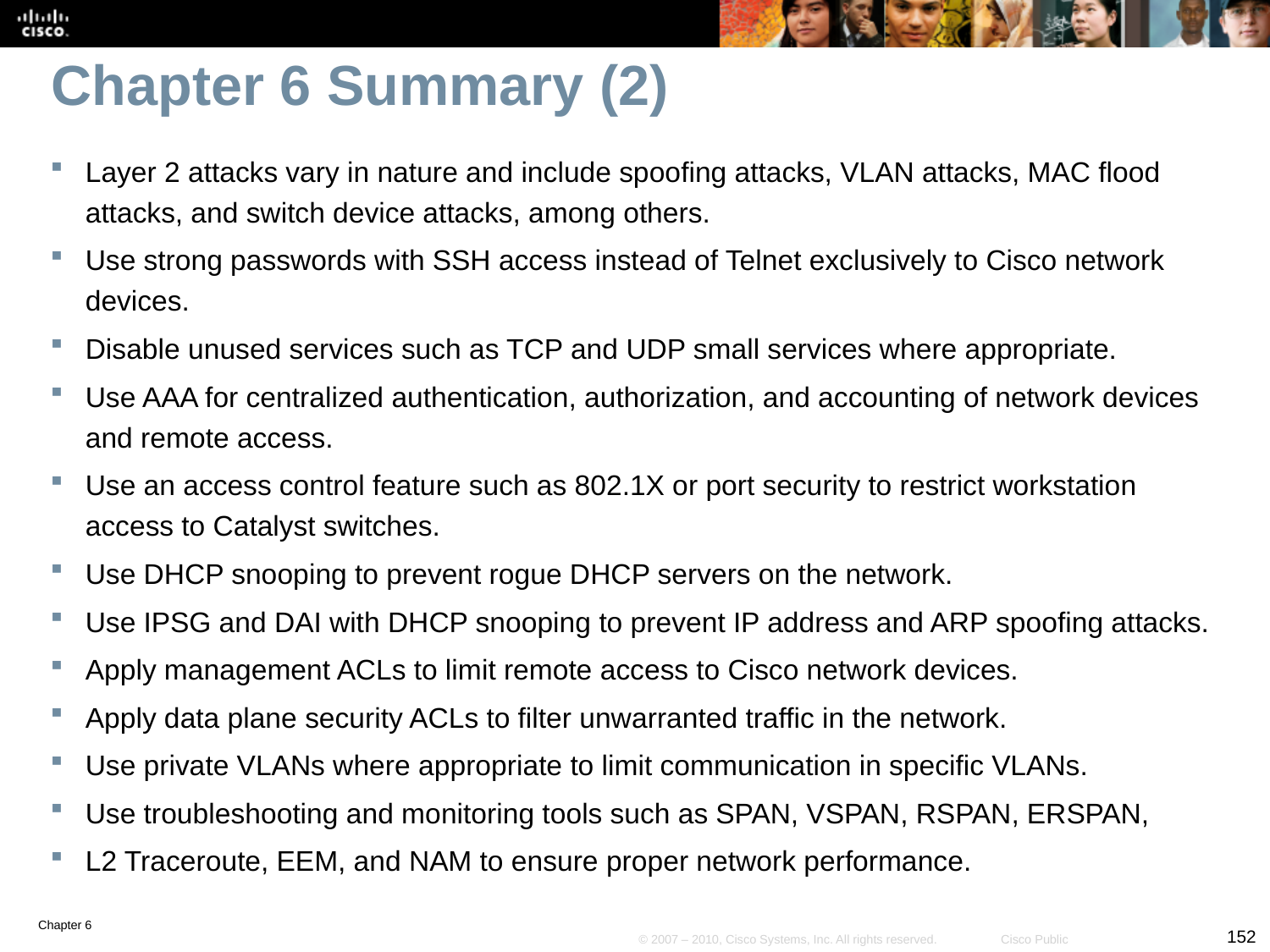

# Chapter 6 Summary (2)
Layer 2 attacks vary in nature and include spoofing attacks, VLAN attacks, MAC flood attacks, and switch device attacks, among others.
Use strong passwords with SSH access instead of Telnet exclusively to Cisco network devices.
Disable unused services such as TCP and UDP small services where appropriate.
Use AAA for centralized authentication, authorization, and accounting of network devices and remote access.
Use an access control feature such as 802.1X or port security to restrict workstation access to Catalyst switches.
Use DHCP snooping to prevent rogue DHCP servers on the network.
Use IPSG and DAI with DHCP snooping to prevent IP address and ARP spoofing attacks.
Apply management ACLs to limit remote access to Cisco network devices.
Apply data plane security ACLs to filter unwarranted traffic in the network.
Use private VLANs where appropriate to limit communication in specific VLANs.
Use troubleshooting and monitoring tools such as SPAN, VSPAN, RSPAN, ERSPAN,
L2 Traceroute, EEM, and NAM to ensure proper network performance.